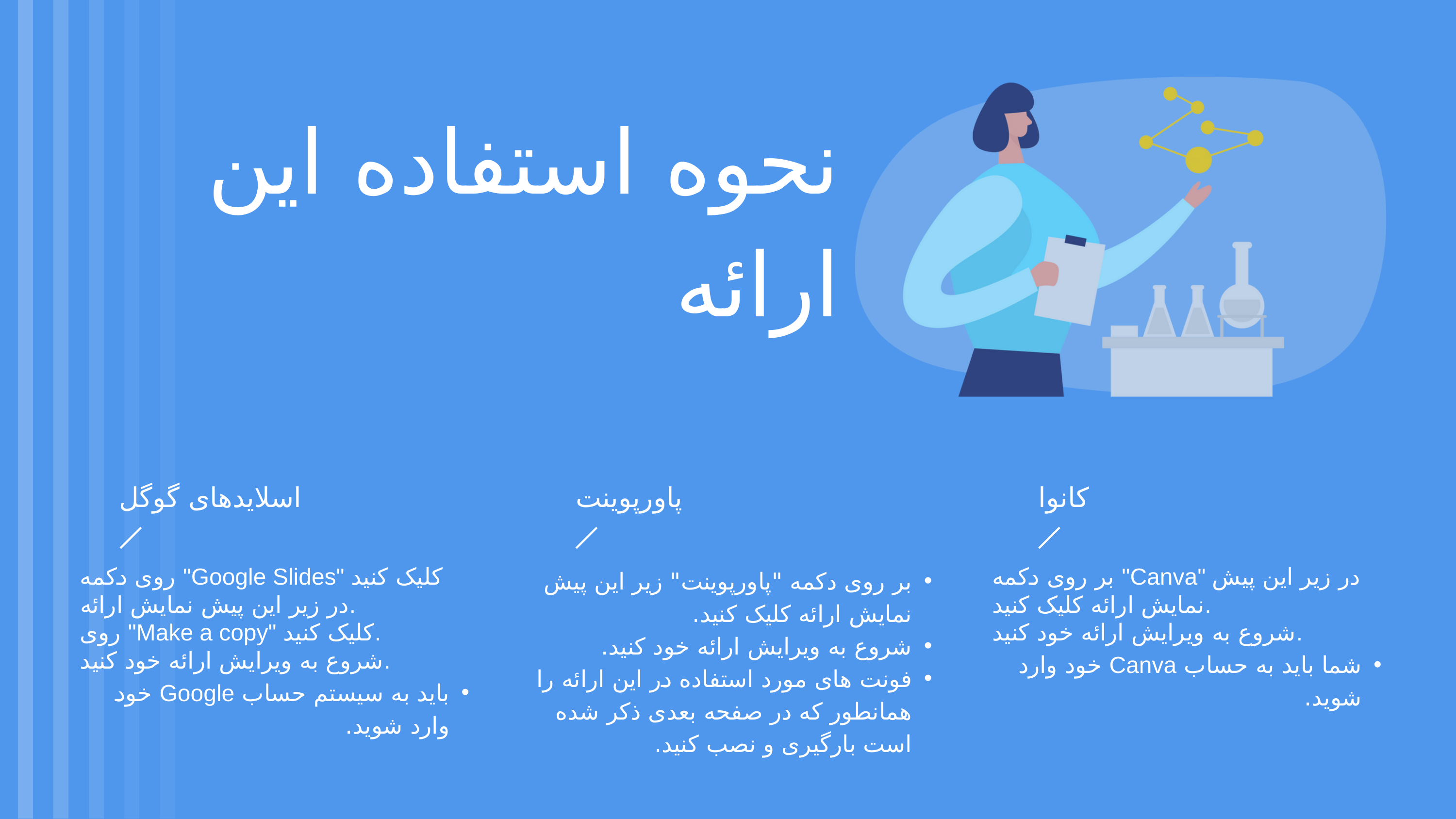

نحوه استفاده این ارائه
اسلایدهای گوگل

روی دکمه "Google Slides" کلیک کنید
در زیر این پیش نمایش ارائه.
روی "Make a copy" کلیک کنید.
شروع به ویرایش ارائه خود کنید.
باید به سیستم حساب Google خود وارد شوید.
پاورپوینت

بر روی دکمه "پاورپوینت" زیر این پیش نمایش ارائه کلیک کنید.
شروع به ویرایش ارائه خود کنید.
فونت های مورد استفاده در این ارائه را همانطور که در صفحه بعدی ذکر شده است بارگیری و نصب کنید.
کانوا

بر روی دکمه "Canva" در زیر این پیش نمایش ارائه کلیک کنید.
شروع به ویرایش ارائه خود کنید.
شما باید به حساب Canva خود وارد شوید.